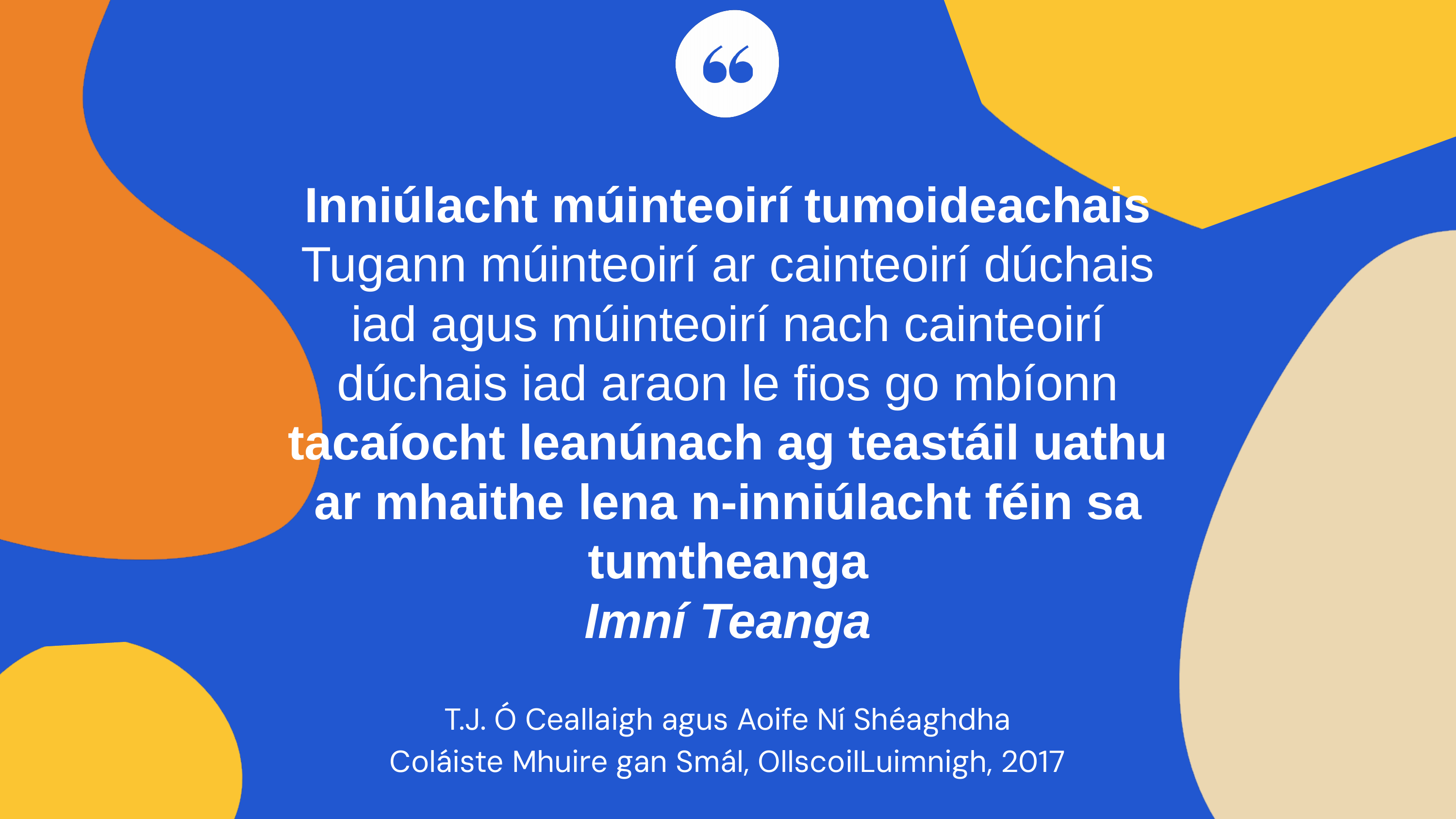

Inniúlacht múinteoirí tumoideachais
Tugann múinteoirí ar cainteoirí dúchais iad agus múinteoirí nach cainteoirí dúchais iad araon le fios go mbíonn tacaíocht leanúnach ag teastáil uathu ar mhaithe lena n-inniúlacht féin sa tumtheanga
Imní Teanga

T.J. Ó Ceallaigh agus Aoife Ní Shéaghdha
Coláiste Mhuire gan Smál, OllscoilLuimnigh, 2017